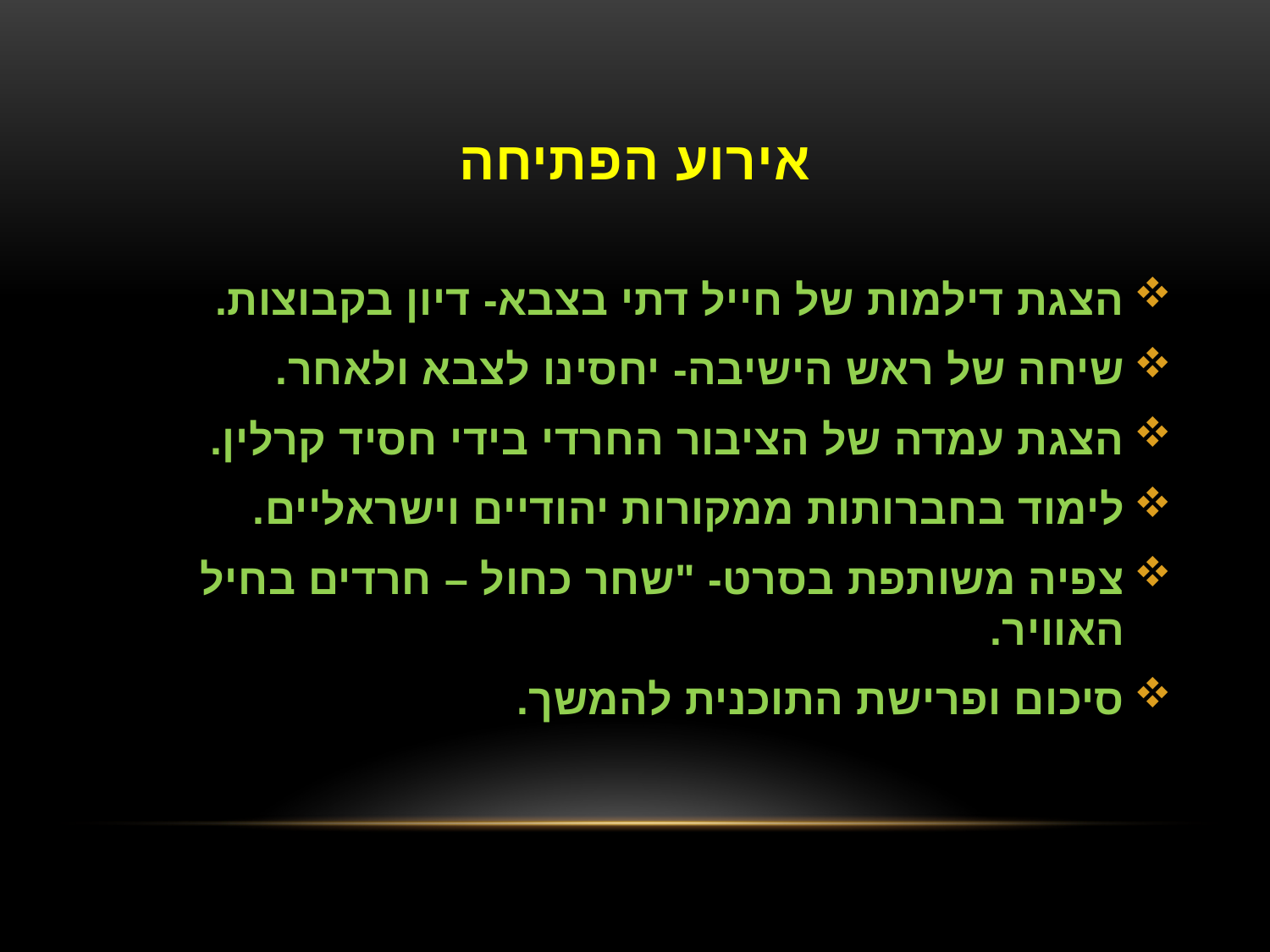

# אירוע הפתיחה
הצגת דילמות של חייל דתי בצבא- דיון בקבוצות.
שיחה של ראש הישיבה- יחסינו לצבא ולאחר.
הצגת עמדה של הציבור החרדי בידי חסיד קרלין.
לימוד בחברותות ממקורות יהודיים וישראליים.
צפיה משותפת בסרט- "שחר כחול – חרדים בחיל האוויר.
סיכום ופרישת התוכנית להמשך.